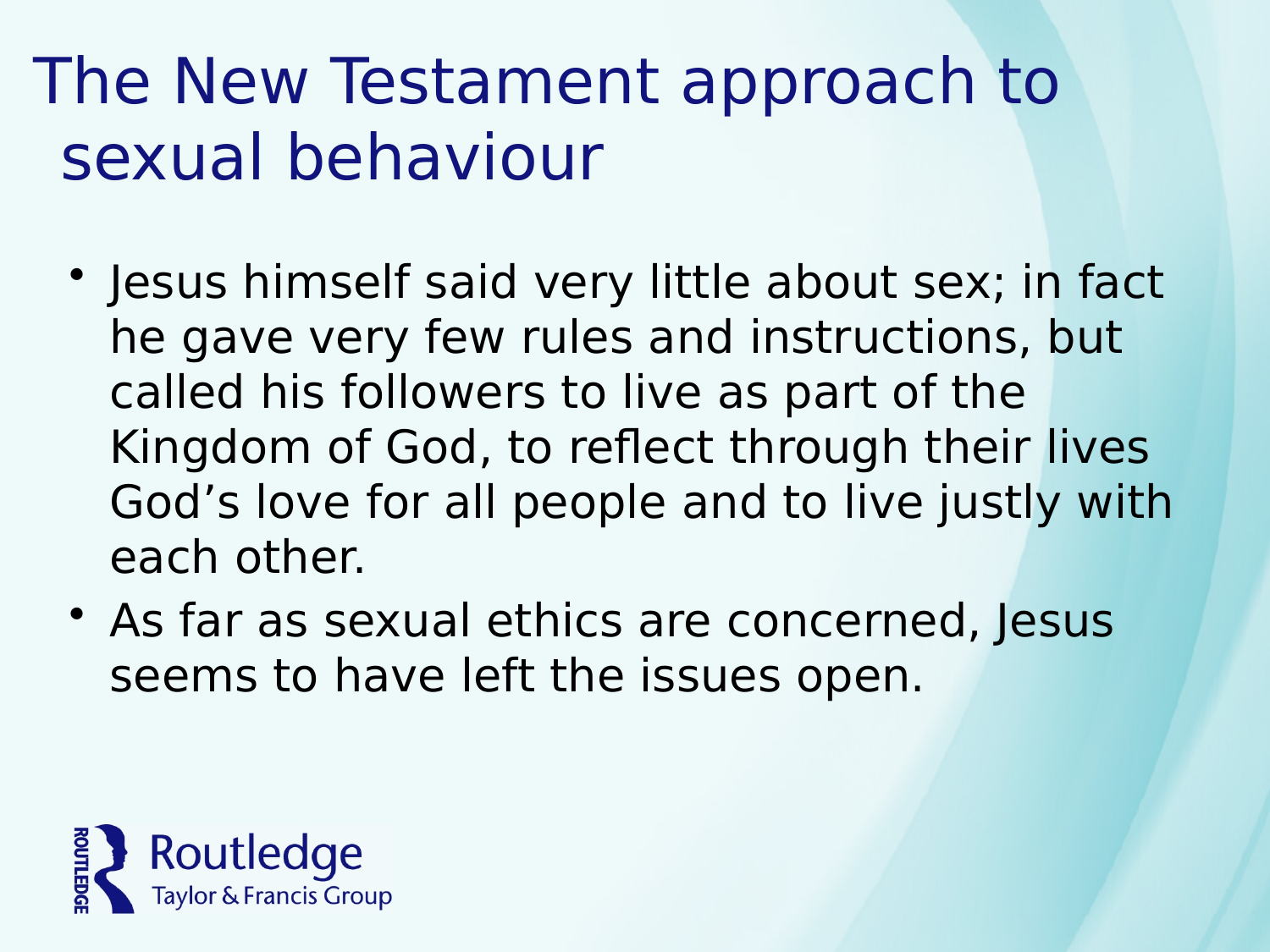

# The New Testament approach to sexual behaviour
Jesus himself said very little about sex; in fact he gave very few rules and instructions, but called his followers to live as part of the Kingdom of God, to reflect through their lives God’s love for all people and to live justly with each other.
As far as sexual ethics are concerned, Jesus seems to have left the issues open.